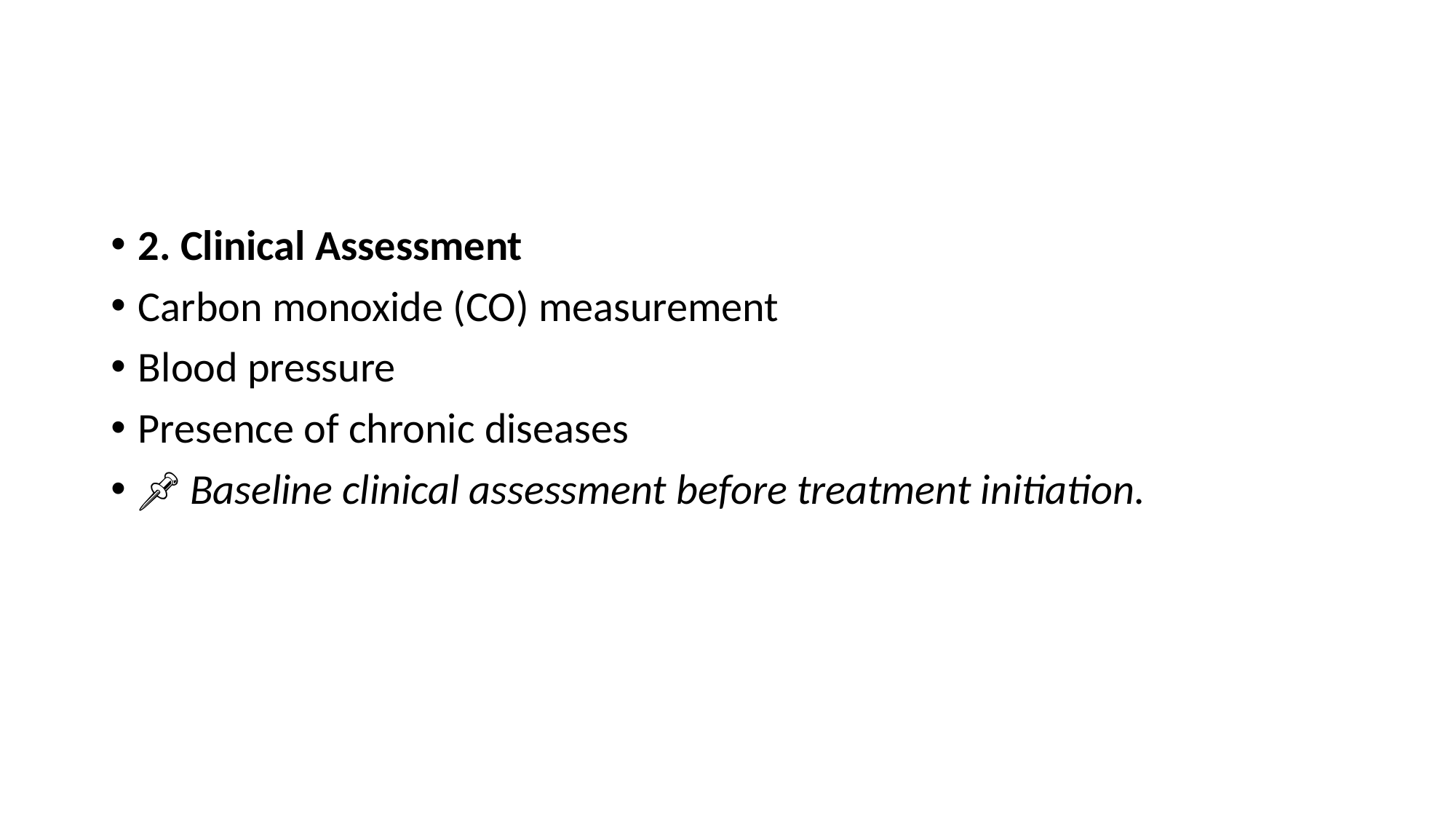

#
2. Clinical Assessment
Carbon monoxide (CO) measurement
Blood pressure
Presence of chronic diseases
📌 Baseline clinical assessment before treatment initiation.